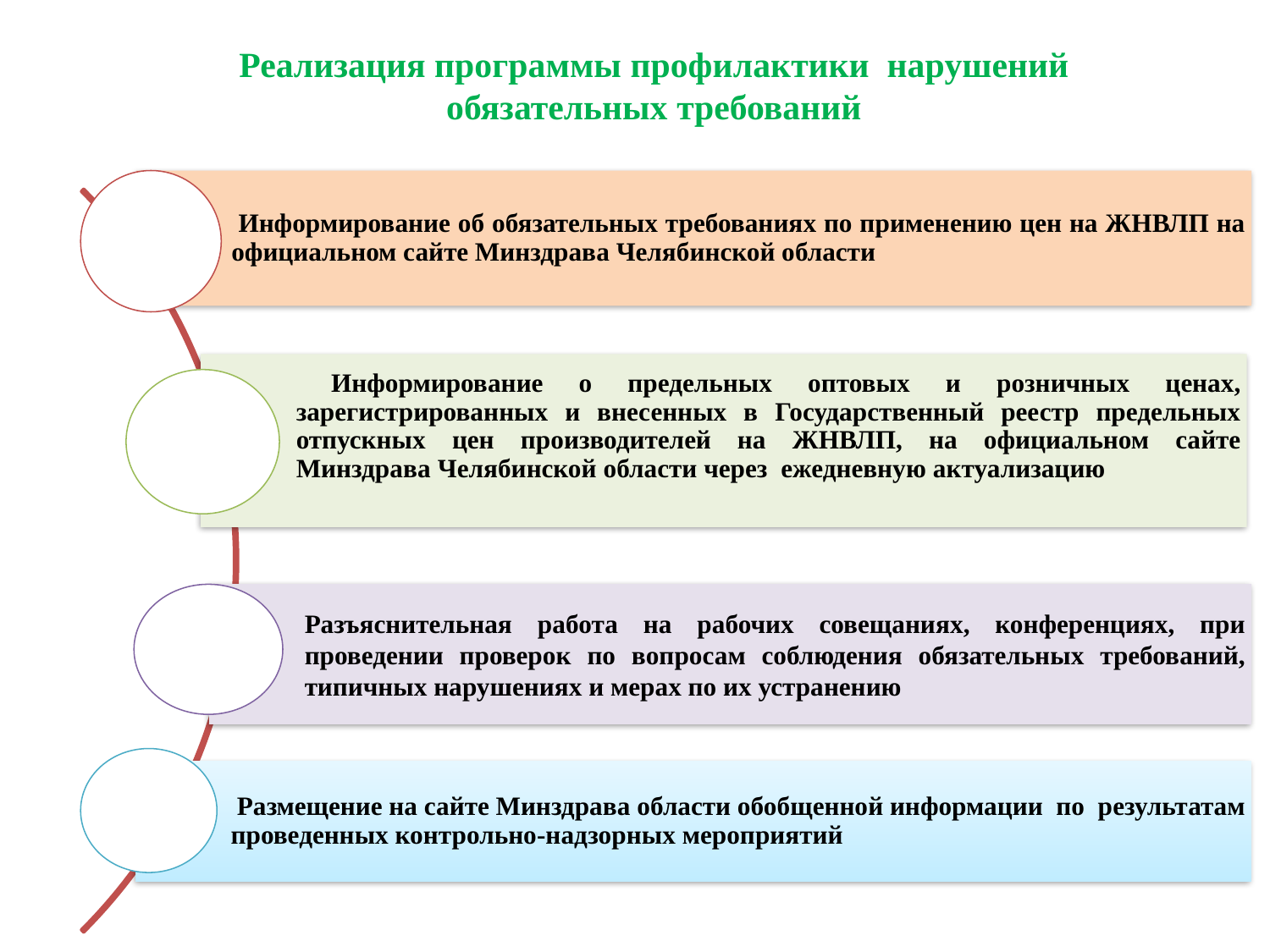

# Реализация программы профилактики  нарушений обязательных требований
 Информирование об обязательных требованиях по применению цен на ЖНВЛП на официальном сайте Минздрава Челябинской области
 Информирование о предельных оптовых и розничных ценах, зарегистрированных и внесенных в Государственный реестр предельных отпускных цен производителей на ЖНВЛП, на официальном сайте Минздрава Челябинской области через  ежедневную актуализацию
Разъяснительная работа на рабочих совещаниях, конференциях, при проведении проверок по вопросам соблюдения обязательных требований, типичных нарушениях и мерах по их устранению
 Размещение на сайте Минздрава области обобщенной информации  по  результатам проведенных контрольно-надзорных мероприятий